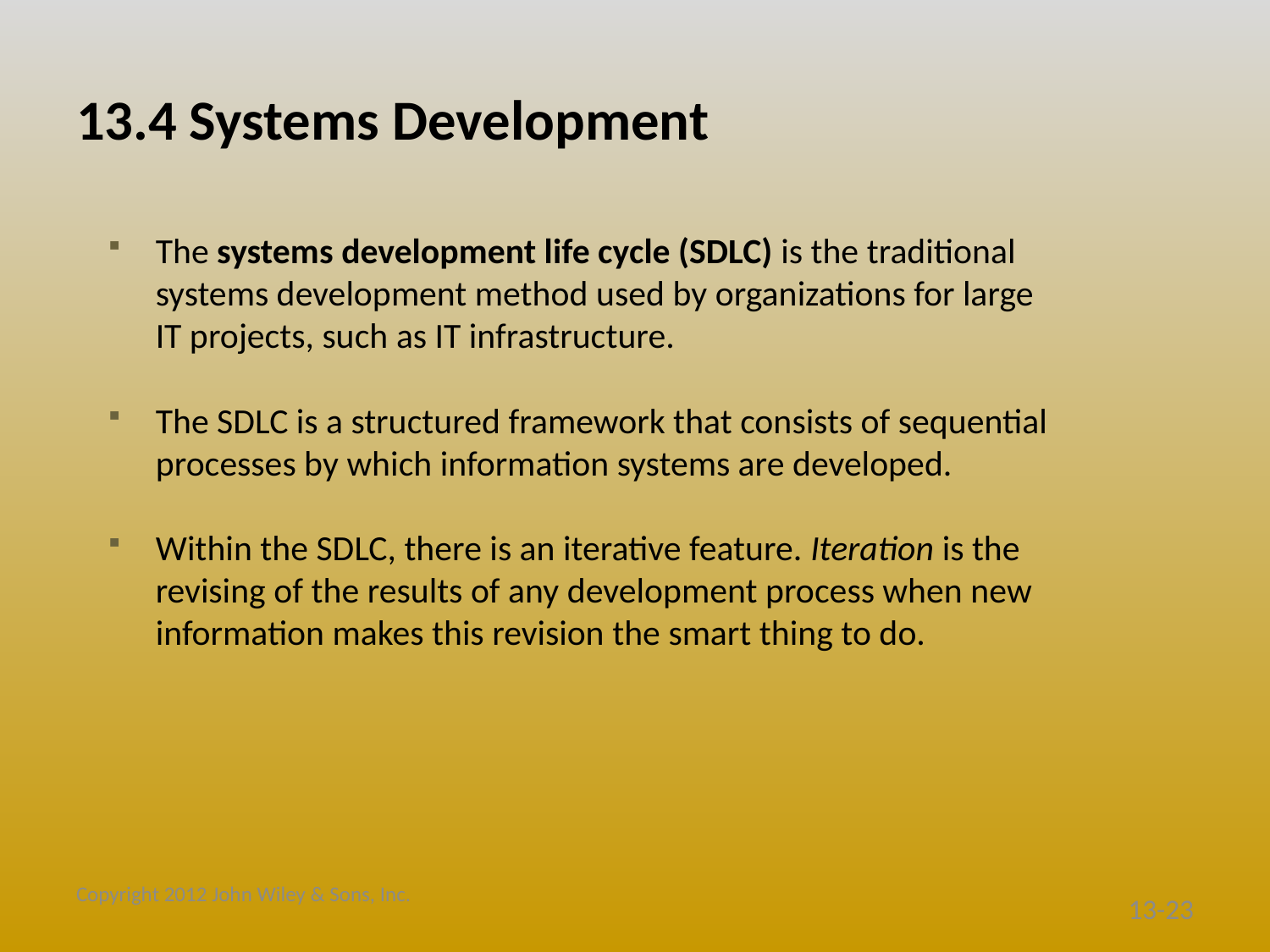

# 13.4 Systems Development
The systems development life cycle (SDLC) is the traditional systems development method used by organizations for large IT projects, such as IT infrastructure.
The SDLC is a structured framework that consists of sequential processes by which information systems are developed.
Within the SDLC, there is an iterative feature. Iteration is the revising of the results of any development process when new information makes this revision the smart thing to do.
Copyright 2012 John Wiley & Sons, Inc.
13-23